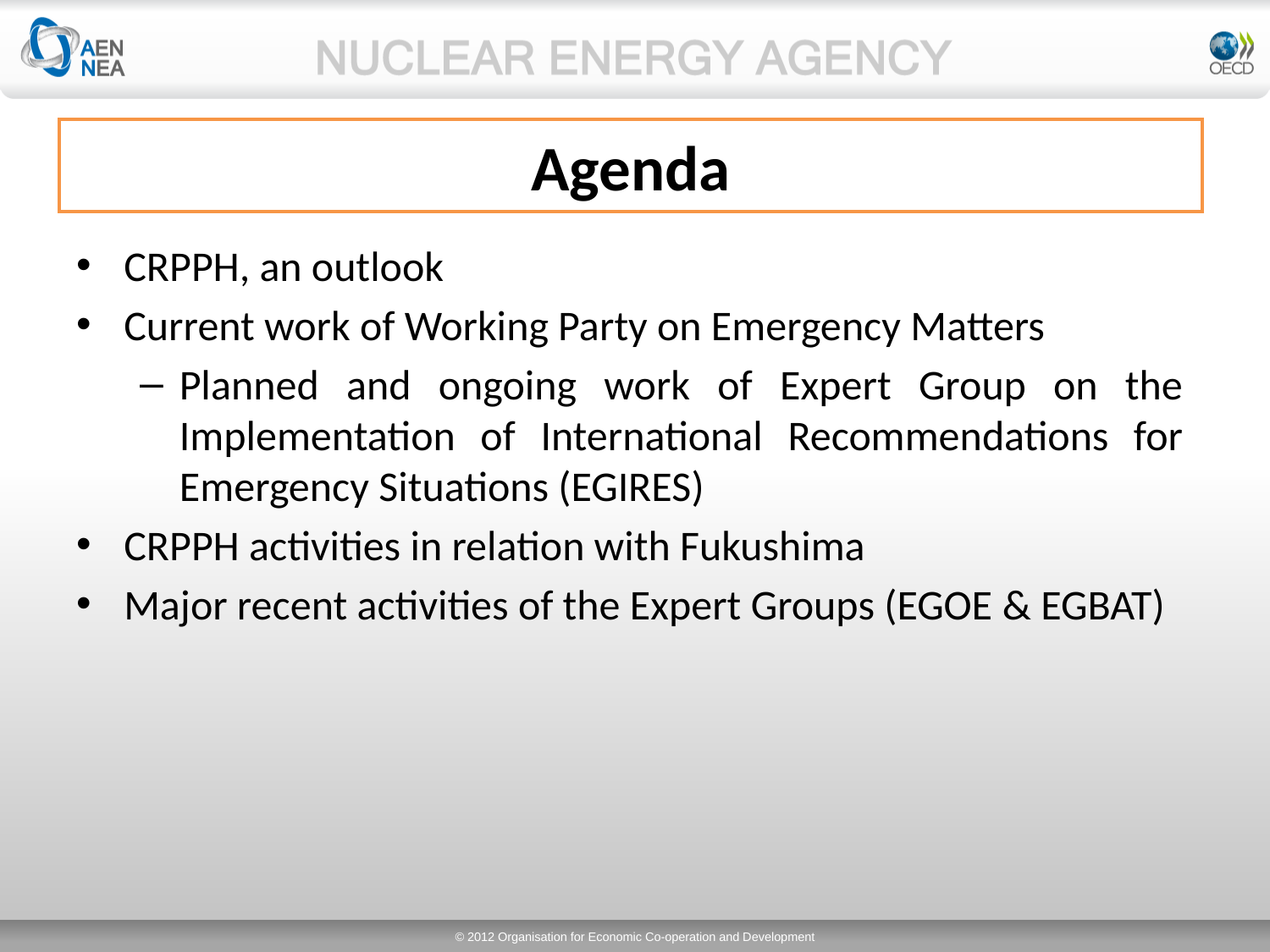

# Agenda
CRPPH, an outlook
Current work of Working Party on Emergency Matters
Planned and ongoing work of Expert Group on the Implementation of International Recommendations for Emergency Situations (EGIRES)
CRPPH activities in relation with Fukushima
Major recent activities of the Expert Groups (EGOE & EGBAT)